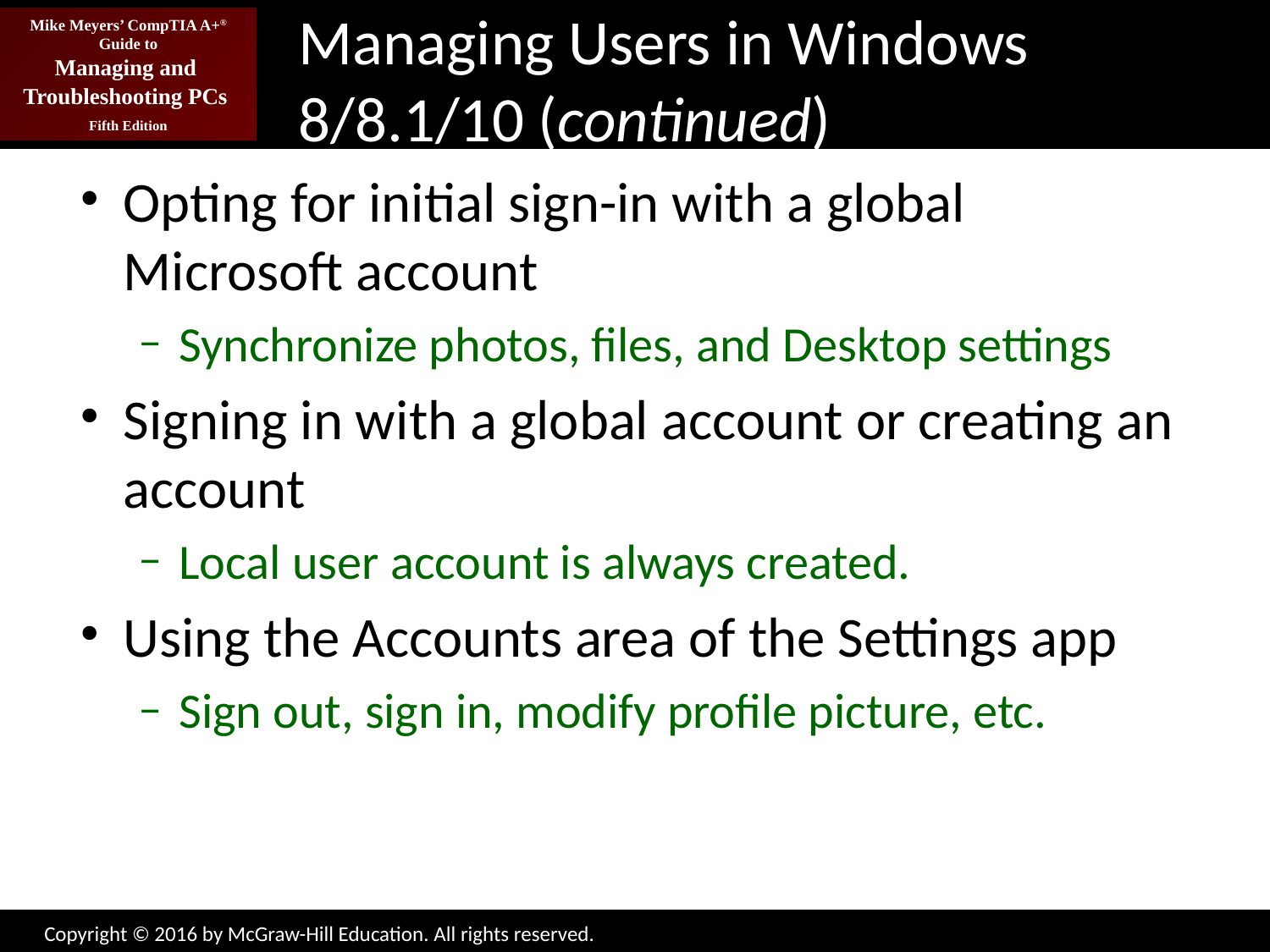

# Managing Users in Windows 8/8.1/10 (continued)
Opting for initial sign-in with a global Microsoft account
Synchronize photos, files, and Desktop settings
Signing in with a global account or creating an account
Local user account is always created.
Using the Accounts area of the Settings app
Sign out, sign in, modify profile picture, etc.